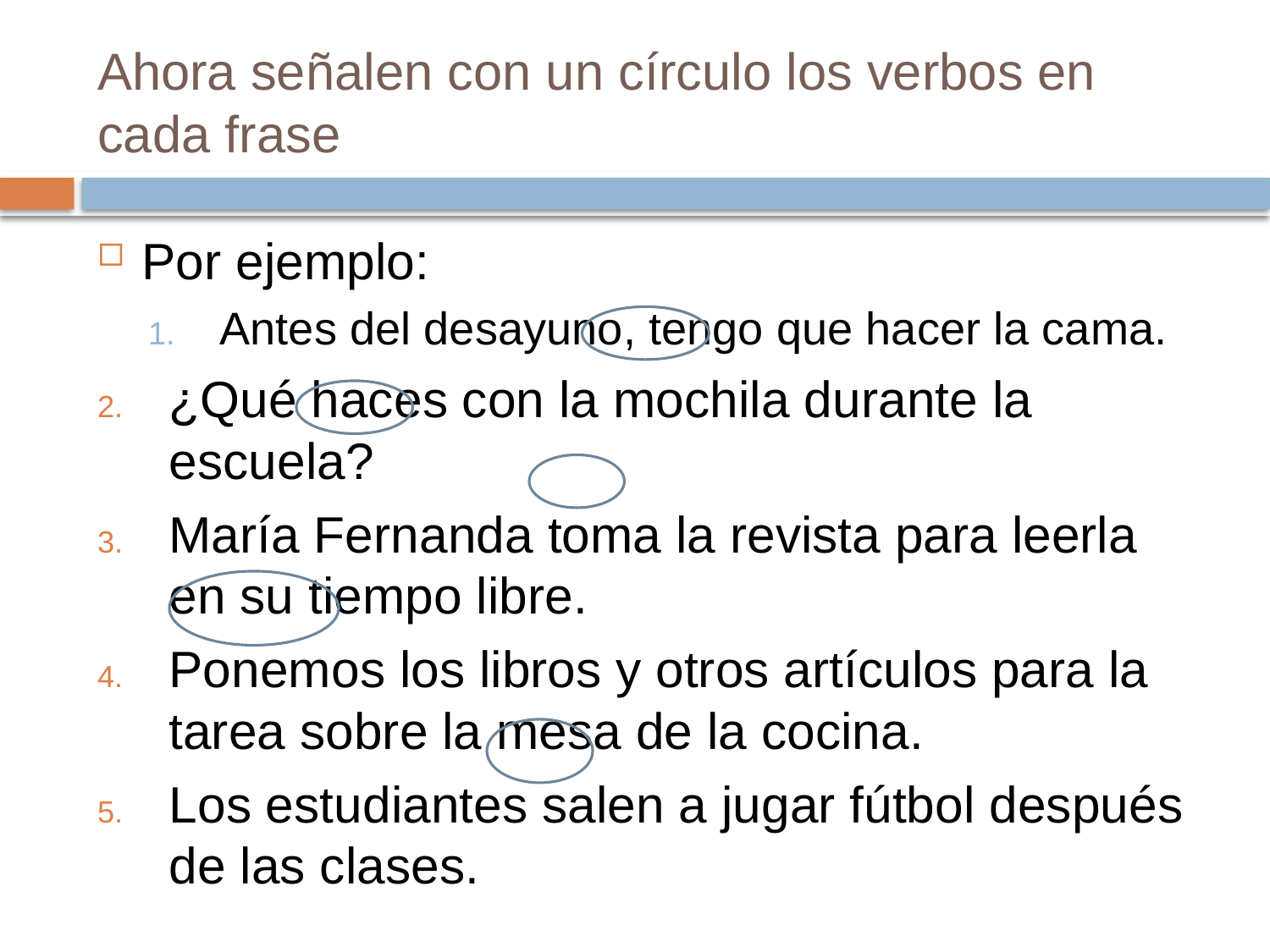

# Ahora señalen con un círculo los verbos en cada frase
Por ejemplo:
Antes del desayuno, tengo que hacer la cama.
¿Qué haces con la mochila durante la escuela?
María Fernanda toma la revista para leerla en su tiempo libre.
Ponemos los libros y otros artículos para la tarea sobre la mesa de la cocina.
Los estudiantes salen a jugar fútbol después de las clases.